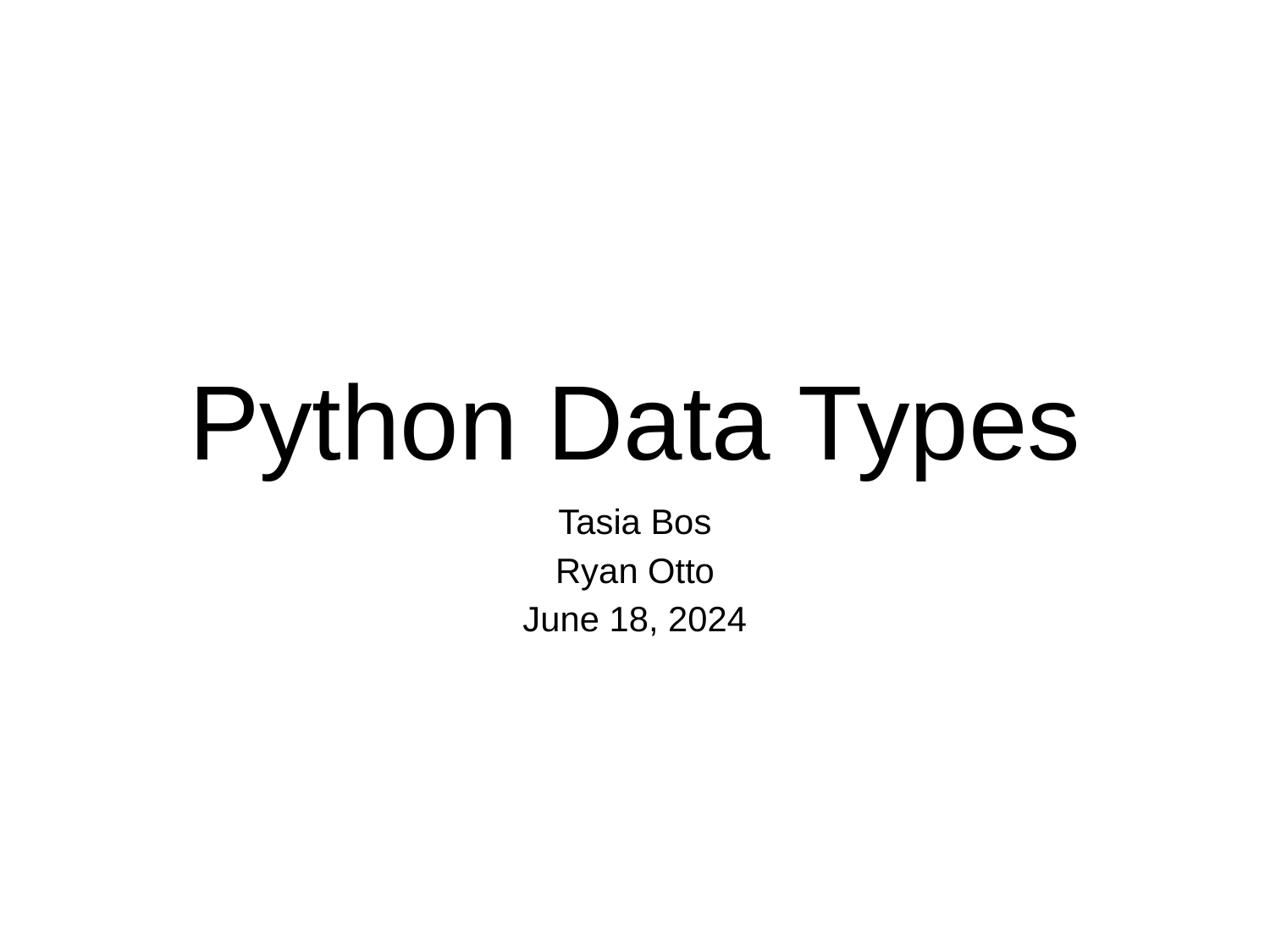

# Python Data Types
Tasia Bos
Ryan Otto
June 18, 2024